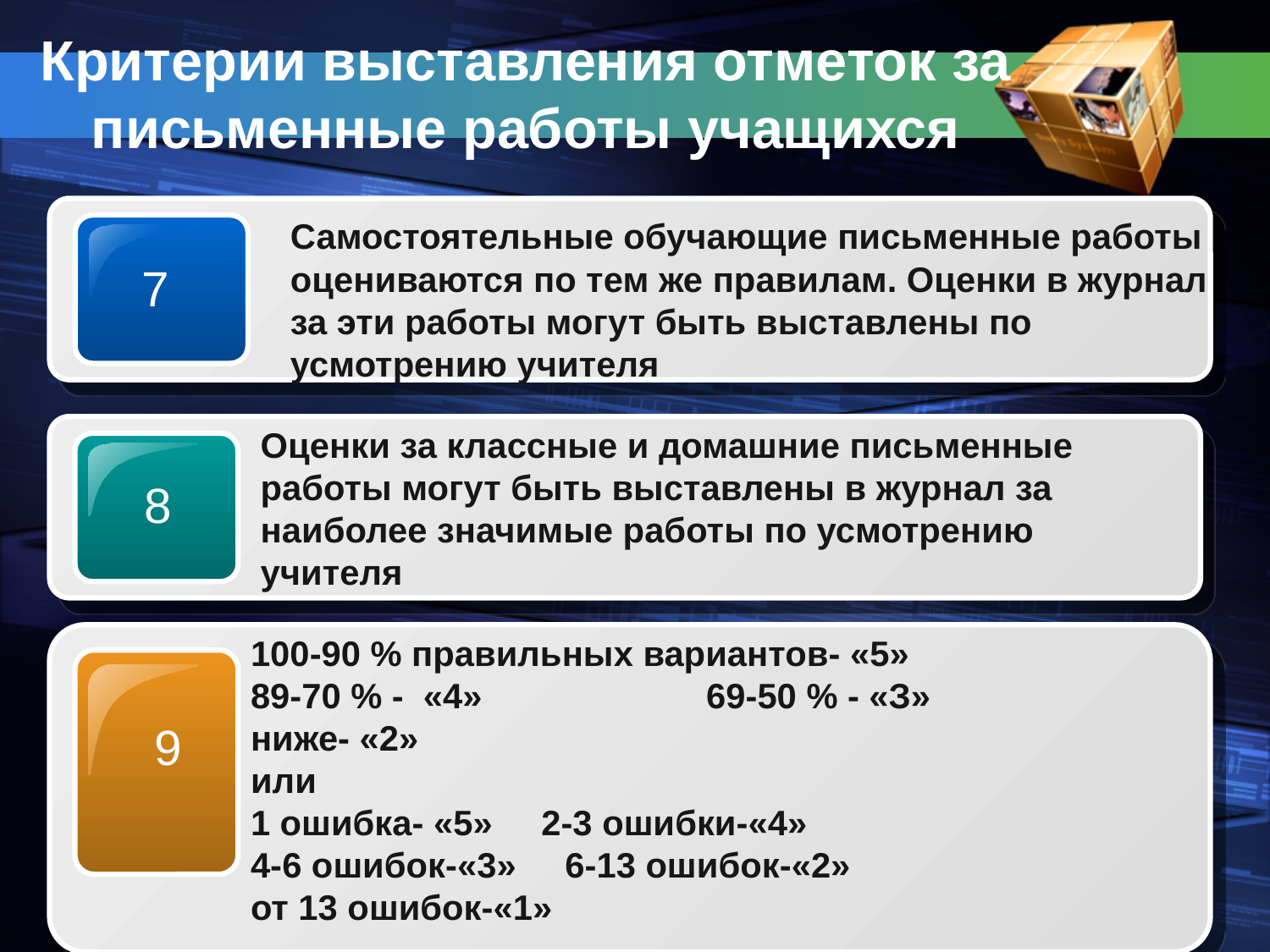

# Критерии выставления отметок за письменные работы учащихся

Самостоятельные обучающие письменные работы оцениваются по тем же правилам. Оценки в журнал за эти работы могут быть выставлены по усмотрению учителя

7

Оценки за классные и домашние письменные работы могут быть выставлены в журнал за наиболее значимые работы по усмотрению учителя

8

100-90 % правильных вариантов- «5»
89-70 % -  «4»                       69-50 % - «З»
ниже- «2»
или
1 ошибка- «5»     2-3 ошибки-«4»
4-6 ошибок-«3»     6-13 ошибок-«2»
от 13 ошибок-«1»

9